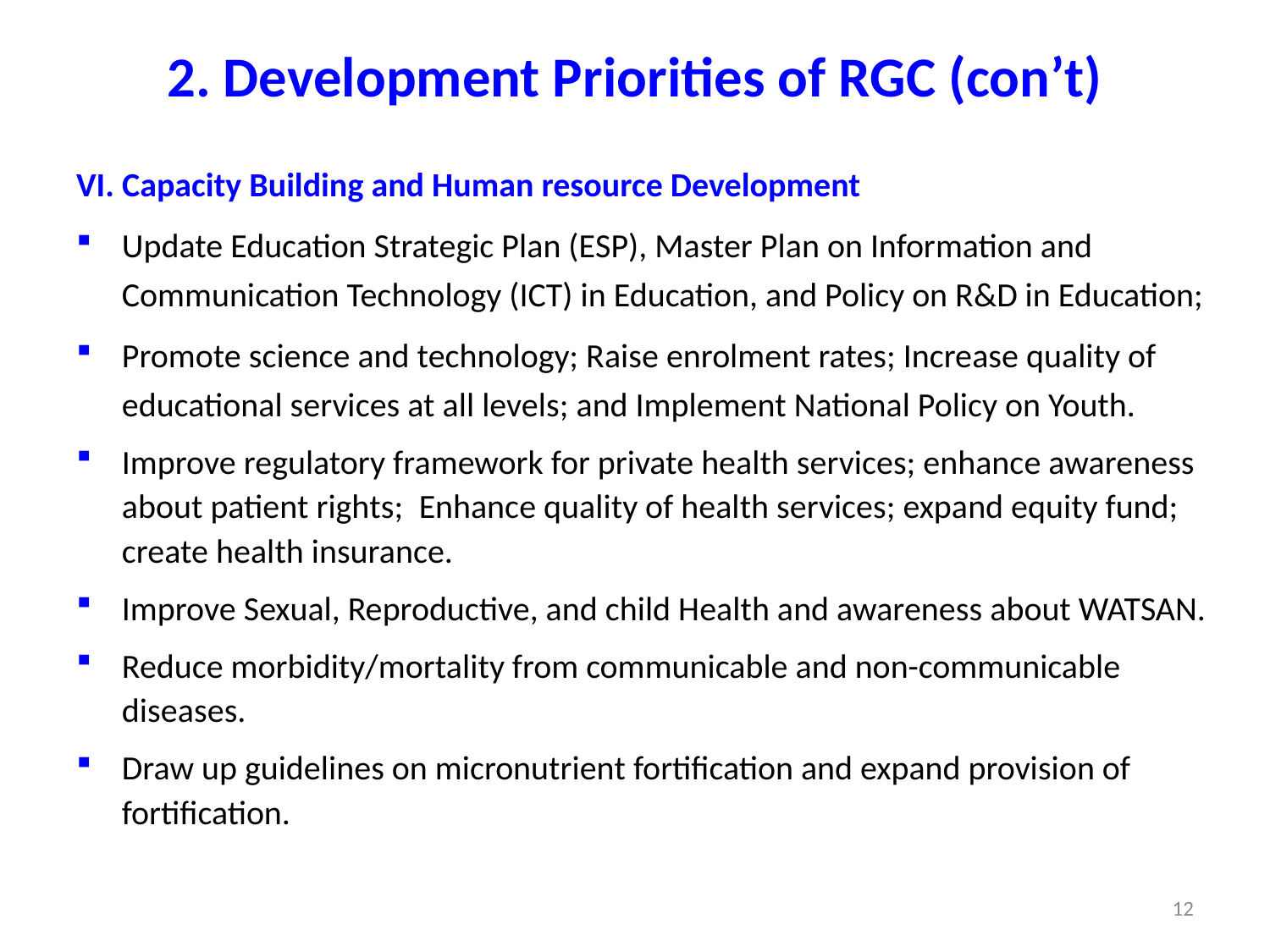

# 2. Development Priorities of RGC (con’t)
VI. Capacity Building and Human resource Development
Update Education Strategic Plan (ESP), Master Plan on Information and Communication Technology (ICT) in Education, and Policy on R&D in Education;
Promote science and technology; Raise enrolment rates; Increase quality of educational services at all levels; and Implement National Policy on Youth.
Improve regulatory framework for private health services; enhance awareness about patient rights;  Enhance quality of health services; expand equity fund; create health insurance.
Improve Sexual, Reproductive, and child Health and awareness about WATSAN.
Reduce morbidity/mortality from communicable and non-communicable diseases.
Draw up guidelines on micronutrient fortification and expand provision of fortification.
12